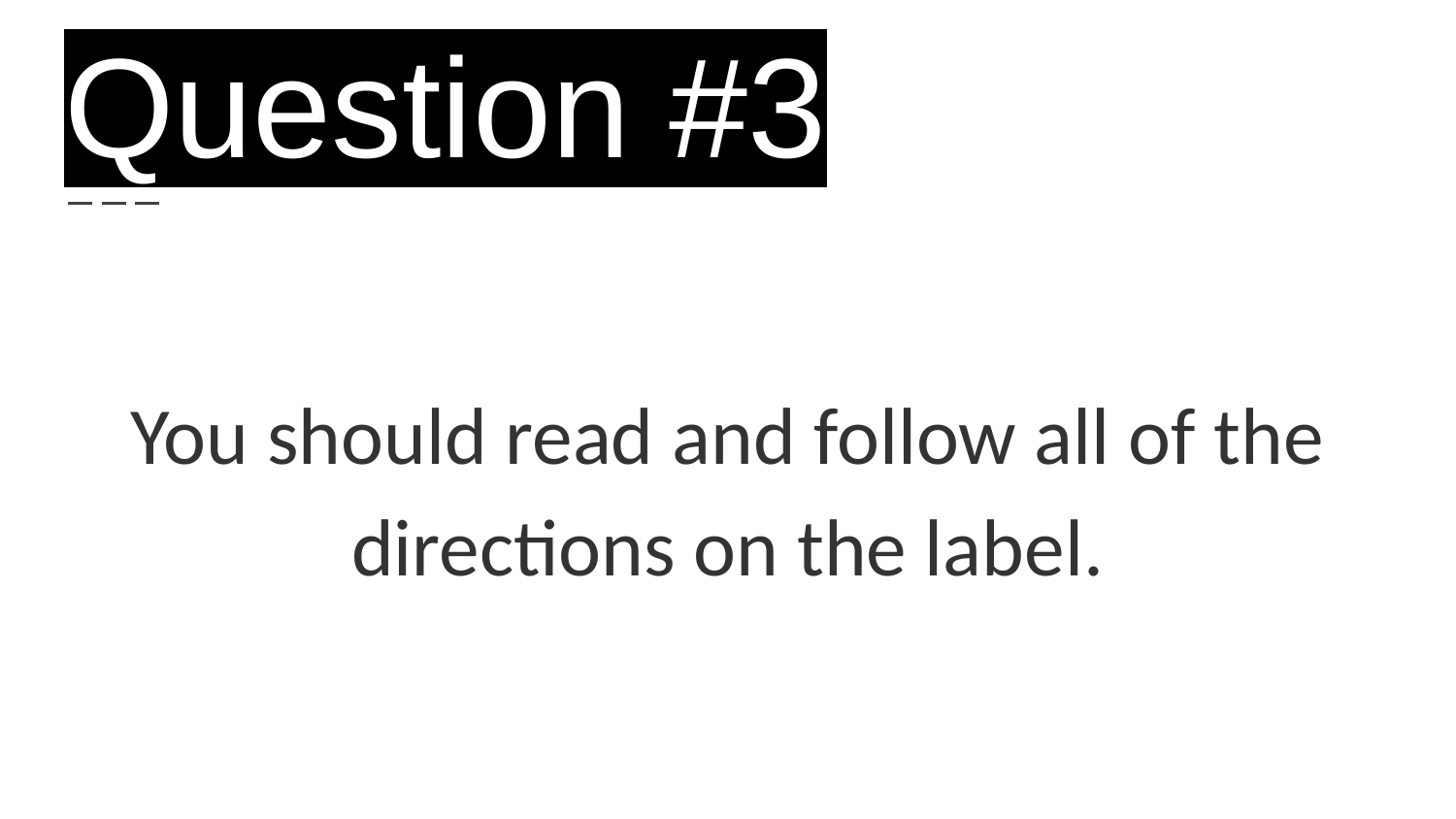

# Question #3
You should read and follow all of the directions on the label.